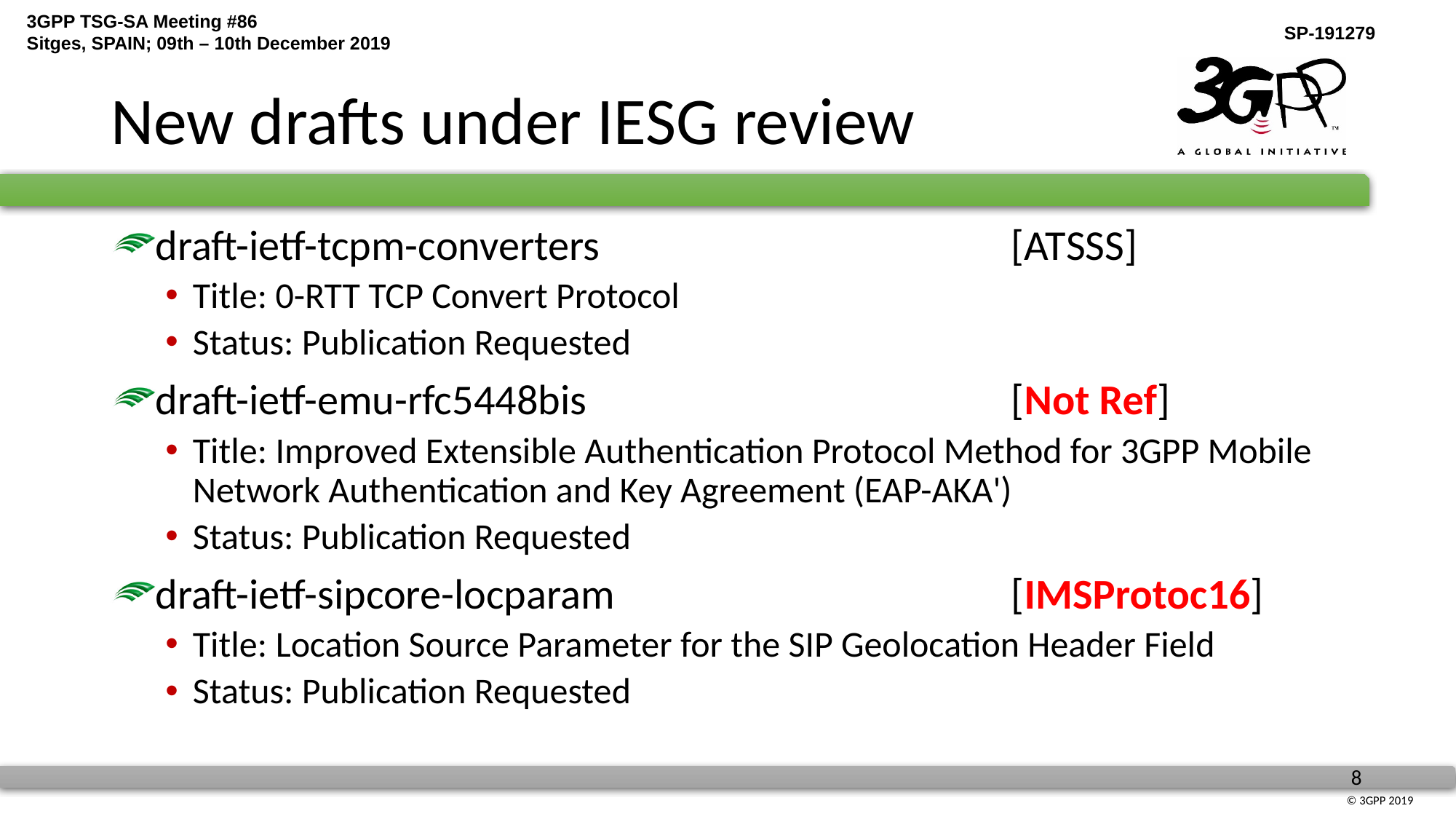

# New drafts under IESG review
draft-ietf-tcpm-converters 				[ATSSS]
Title: 0-RTT TCP Convert Protocol
Status: Publication Requested
draft-ietf-emu-rfc5448bis 				[Not Ref]
Title: Improved Extensible Authentication Protocol Method for 3GPP Mobile Network Authentication and Key Agreement (EAP-AKA')
Status: Publication Requested
draft-ietf-sipcore-locparam	 			[IMSProtoc16]
Title: Location Source Parameter for the SIP Geolocation Header Field
Status: Publication Requested